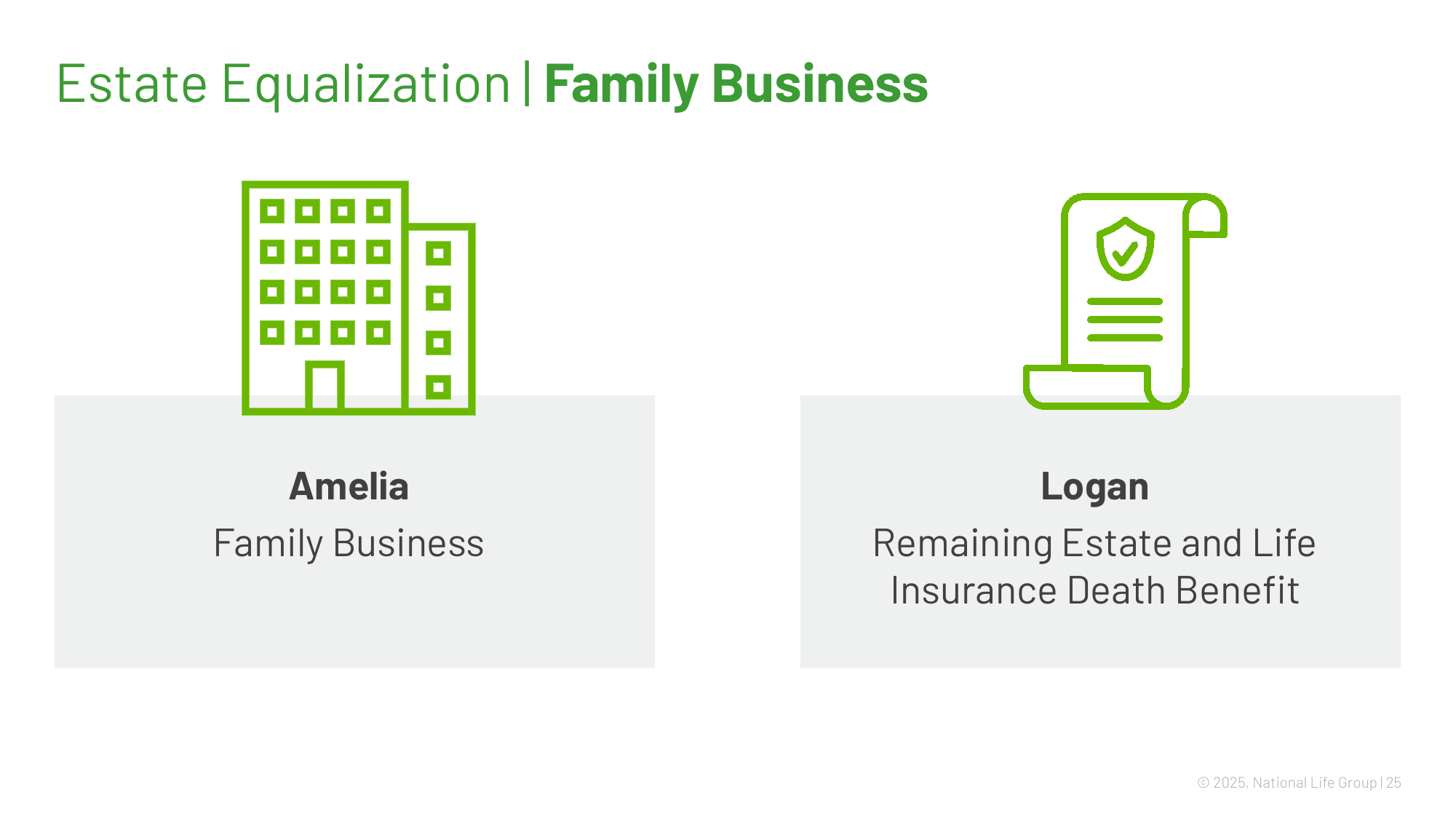

# Estate Equalization | Family Business

Amelia
Family Business
Logan
Remaining Estate and Life Insurance Death Benefit
© 2025, National Life Group | 25